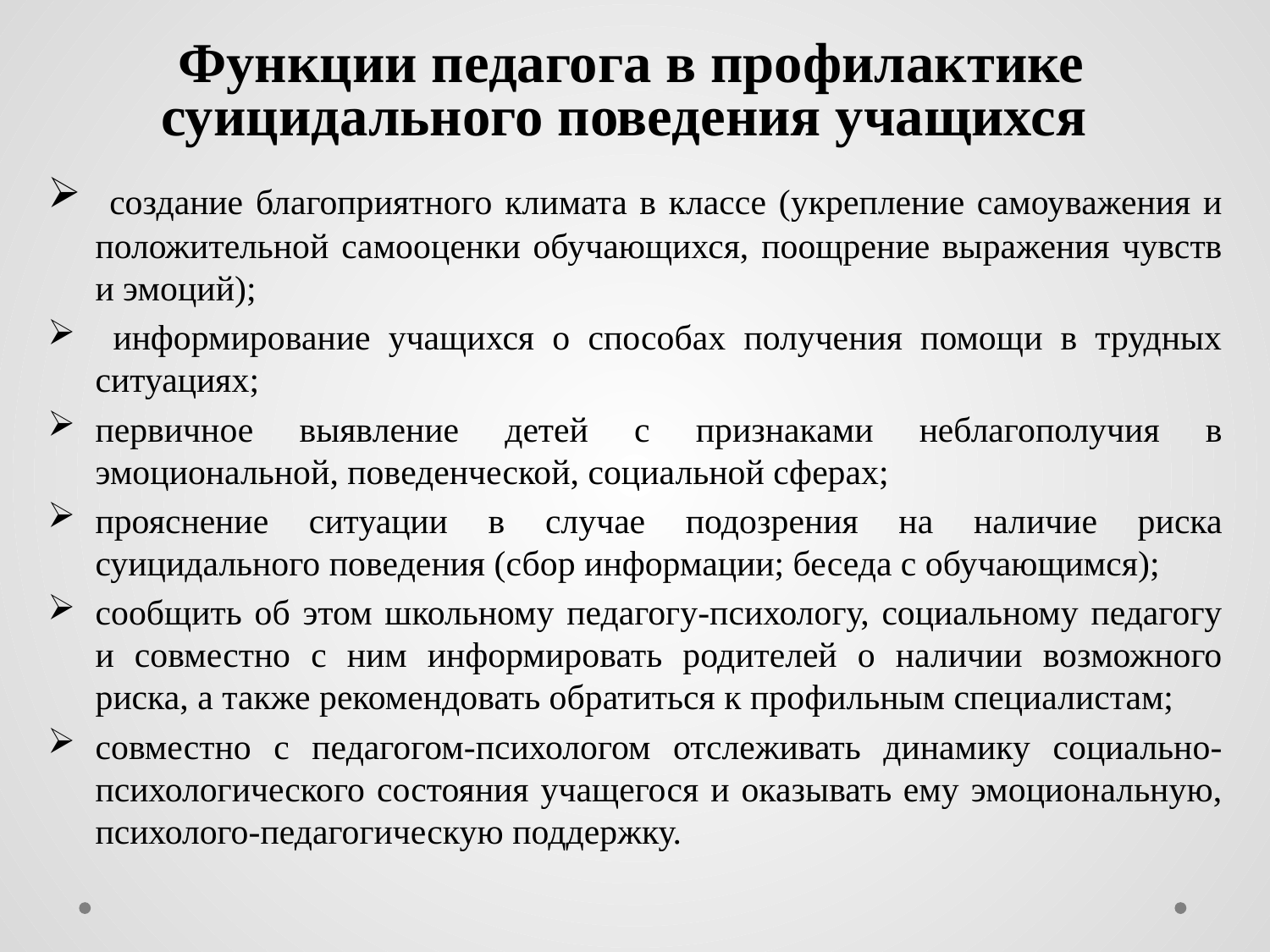

# Функции педагога в профилактике суицидального поведения учащихся
 создание благоприятного климата в классе (укрепление самоуважения и положительной самооценки обучающихся, поощрение выражения чувств и эмоций);
 информирование учащихся о способах получения помощи в трудных ситуациях;
первичное выявление детей с признаками неблагополучия в эмоциональной, поведенческой, социальной сферах;
прояснение ситуации в случае подозрения на наличие риска суицидального поведения (сбор информации; беседа с обучающимся);
сообщить об этом школьному педагогу-психологу, социальному педагогу и совместно с ним информировать родителей о наличии возможного риска, а также рекомендовать обратиться к профильным специалистам;
совместно с педагогом-психологом отслеживать динамику социально-психологического состояния учащегося и оказывать ему эмоциональную, психолого-педагогическую поддержку.